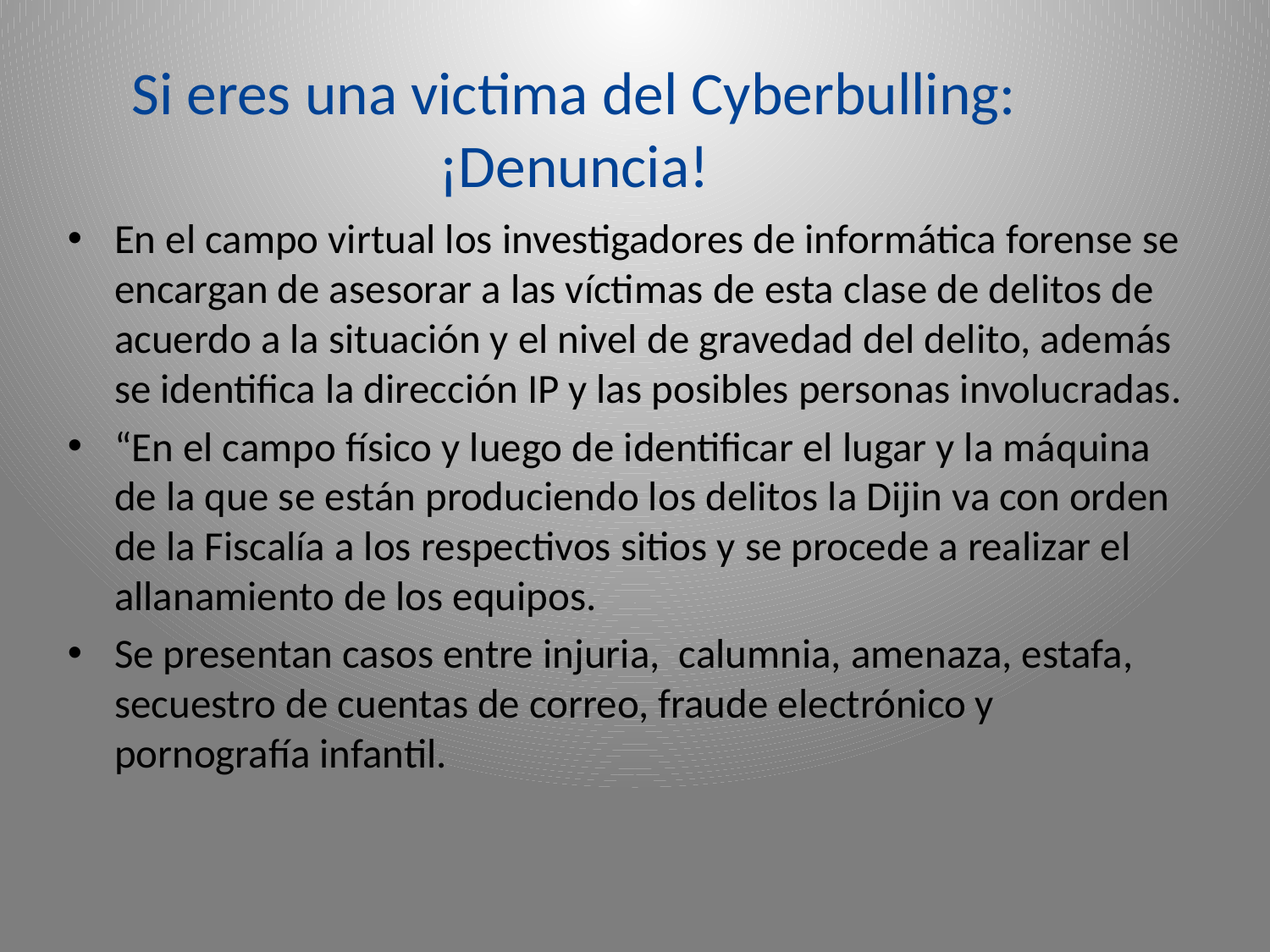

# Si eres una victima del Cyberbulling: ¡Denuncia!
En el campo virtual los investigadores de informática forense se encargan de asesorar a las víctimas de esta clase de delitos de acuerdo a la situación y el nivel de gravedad del delito, además se identifica la dirección IP y las posibles personas involucradas.
“En el campo físico y luego de identificar el lugar y la máquina de la que se están produciendo los delitos la Dijin va con orden de la Fiscalía a los respectivos sitios y se procede a realizar el allanamiento de los equipos.
Se presentan casos entre injuria,  calumnia, amenaza, estafa, secuestro de cuentas de correo, fraude electrónico y pornografía infantil.